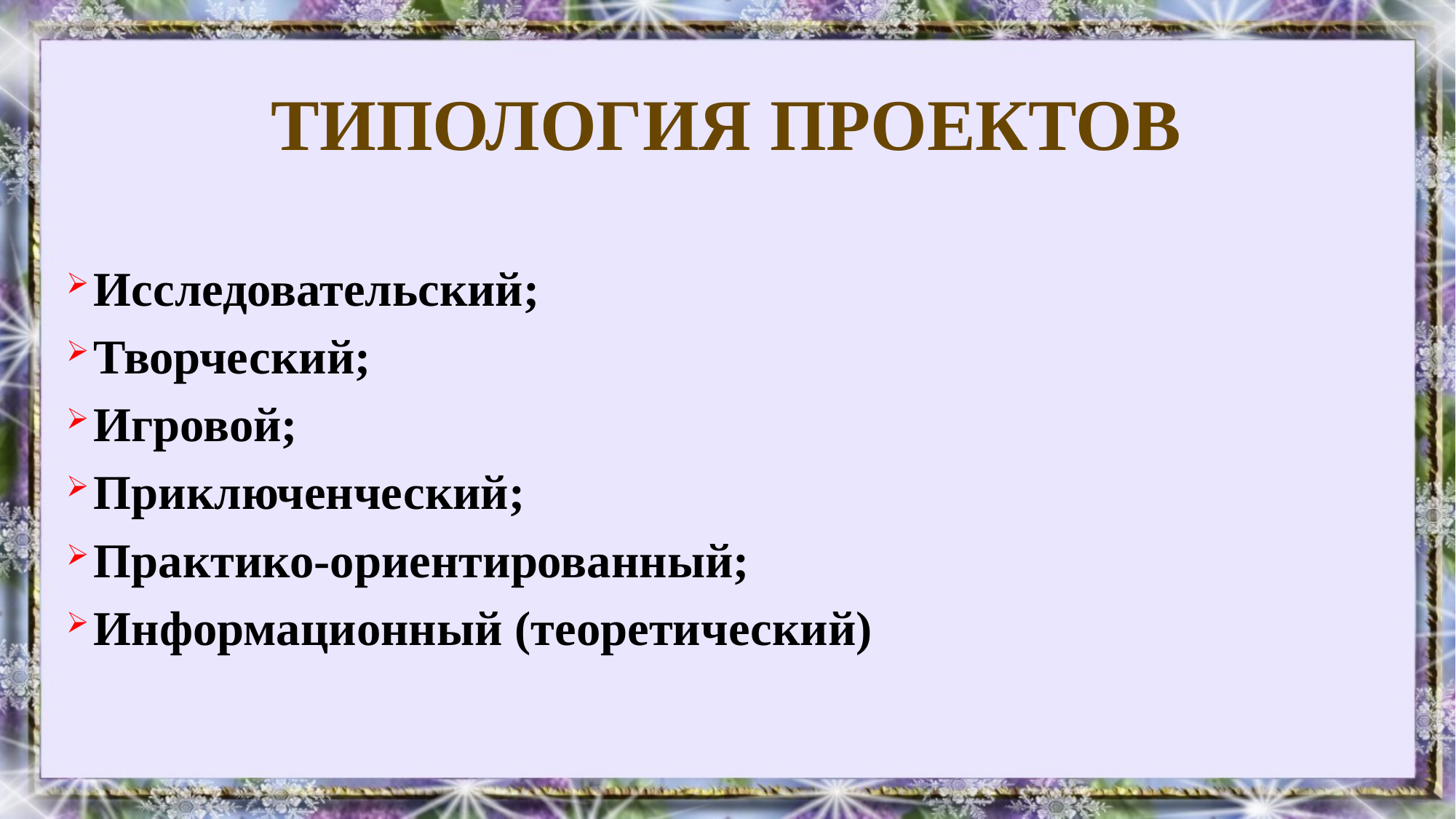

# ТИПОЛОГИЯ ПРОЕКТОВ
Исследовательский;
Творческий;
Игровой;
Приключенческий;
Практико-ориентированный;
Информационный (теоретический)